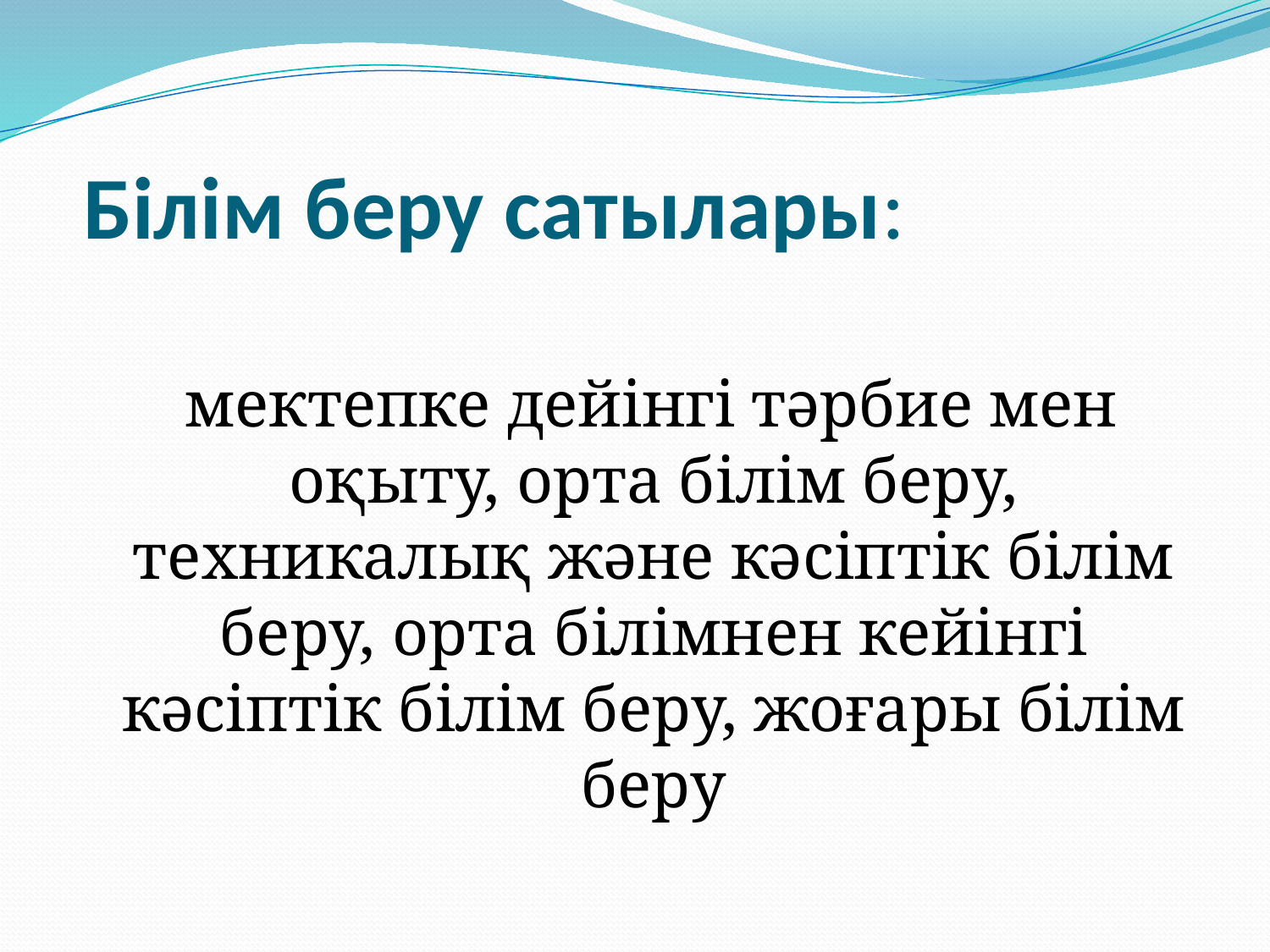

# Білім беру сатылары:

  мектепке дейінгі тәрбие мен оқыту, орта білім беру, техникалық және кәсіптік білім беру, орта білімнен кейінгі кәсіптік білім беру, жоғары білім беру